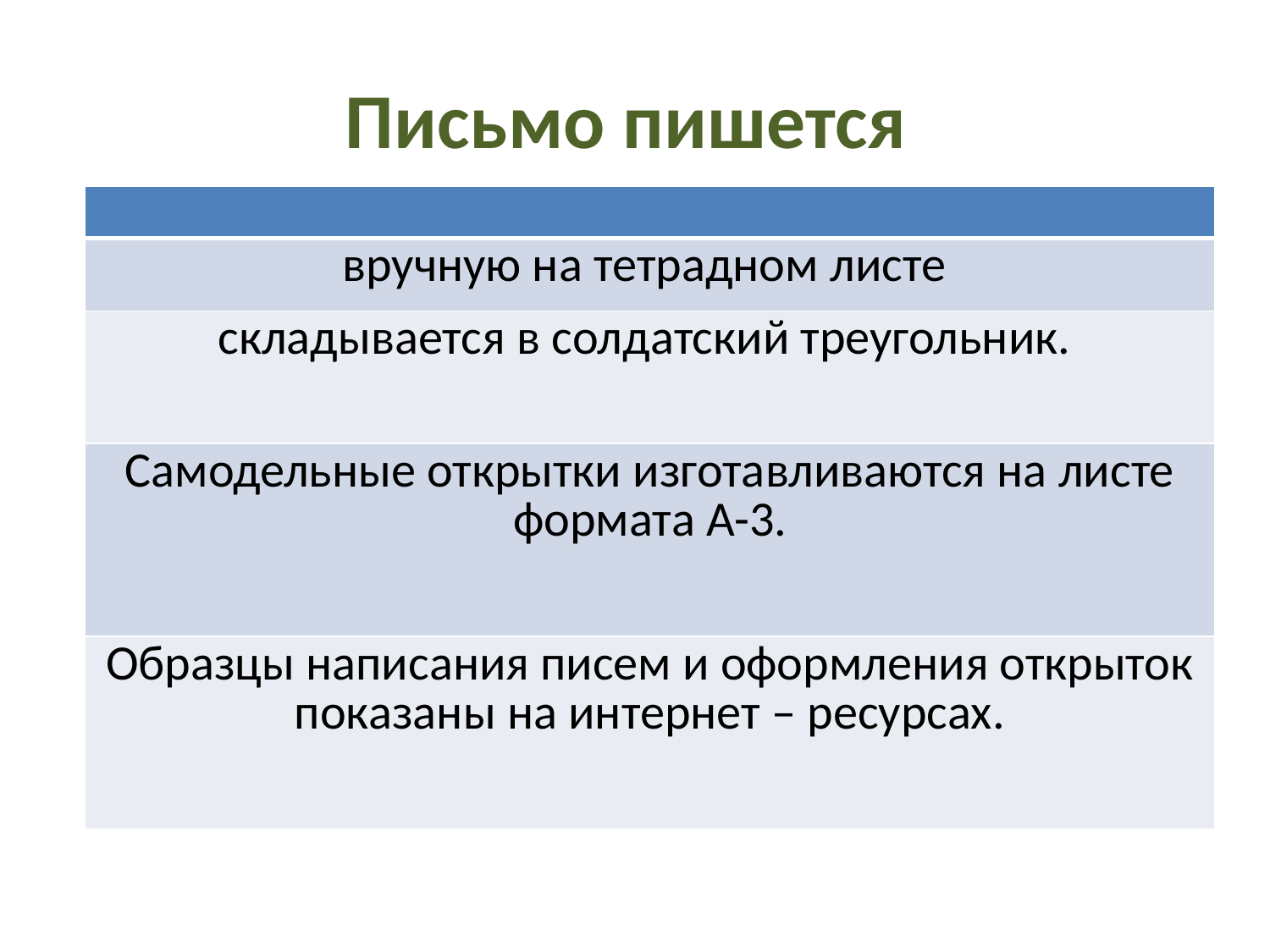

# Письмо пишется
|  |
| --- |
| вручную на тетрадном листе |
| складывается в солдатский треугольник. |
| Самодельные открытки изготавливаются на листе формата А-3. |
| Образцы написания писем и оформления открыток показаны на интернет – ресурсах. |